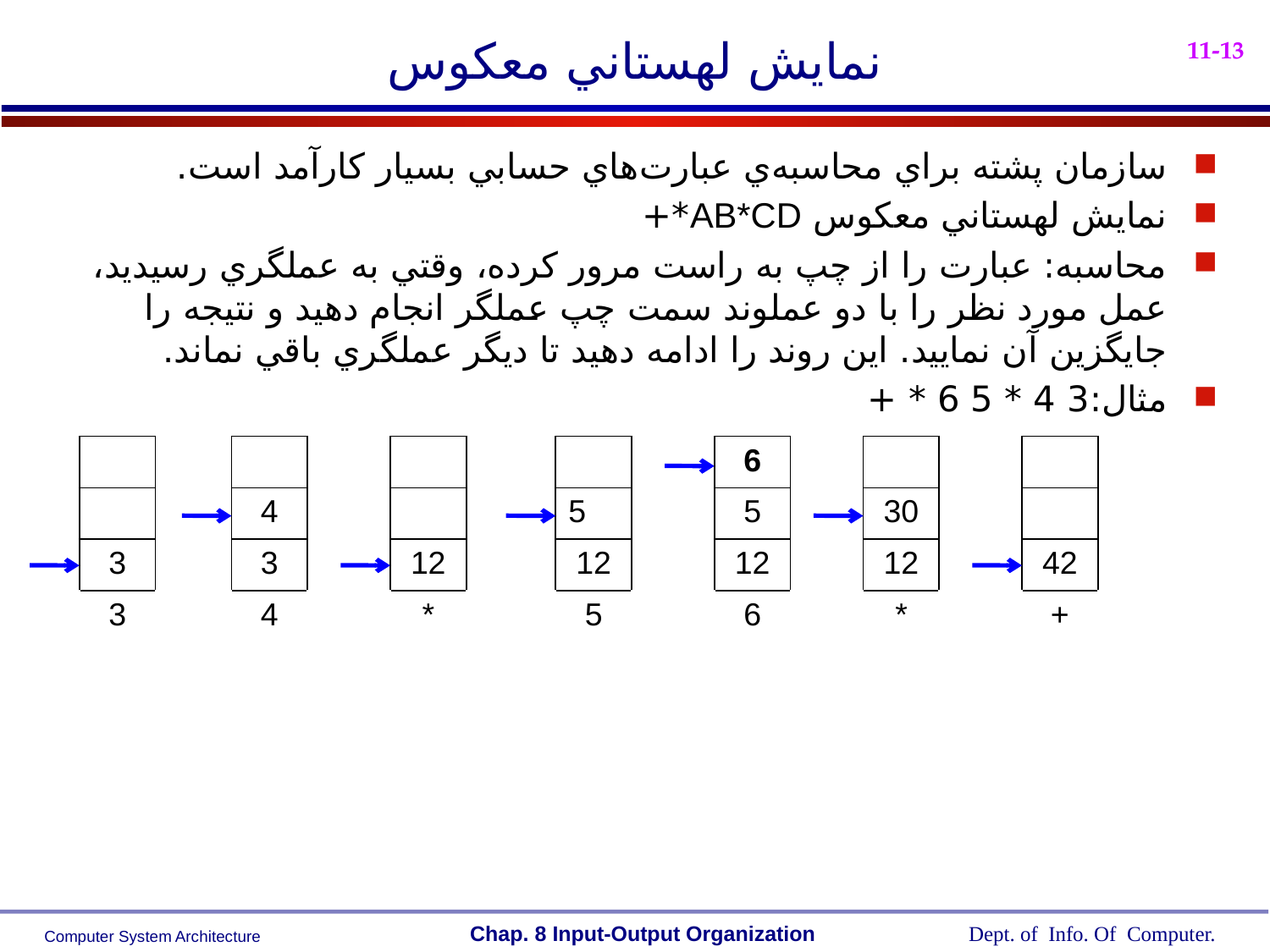

# نمايش لهستاني معکوس
سازمان پشته براي محاسبه‌ي عبارت‌هاي حسابي بسيار کارآمد است.
نمايش لهستاني معکوس AB*CD*+
محاسبه: عبارت را از چپ به راست مرور کرده، وقتي به عملگري رسيديد، عمل مورد نظر را با دو عملوند سمت چپ عملگر انجام دهيد و نتيجه را جايگزين آن نماييد. اين روند را ادامه دهيد تا ديگر عملگري باقي نماند.
مثال:	3 4 * 5 6 * +
|  |
| --- |
|  |
| 3 |
| 3 |
|  |
| --- |
| 4 |
| 3 |
| 4 |
|  |
| --- |
|  |
| 12 |
| \* |
|  |
| --- |
| 5 |
| 12 |
| 5 |
| 6 |
| --- |
| 5 |
| 12 |
| 6 |
|  |
| --- |
| 30 |
| 12 |
| \* |
|  |
| --- |
|  |
| 42 |
| + |